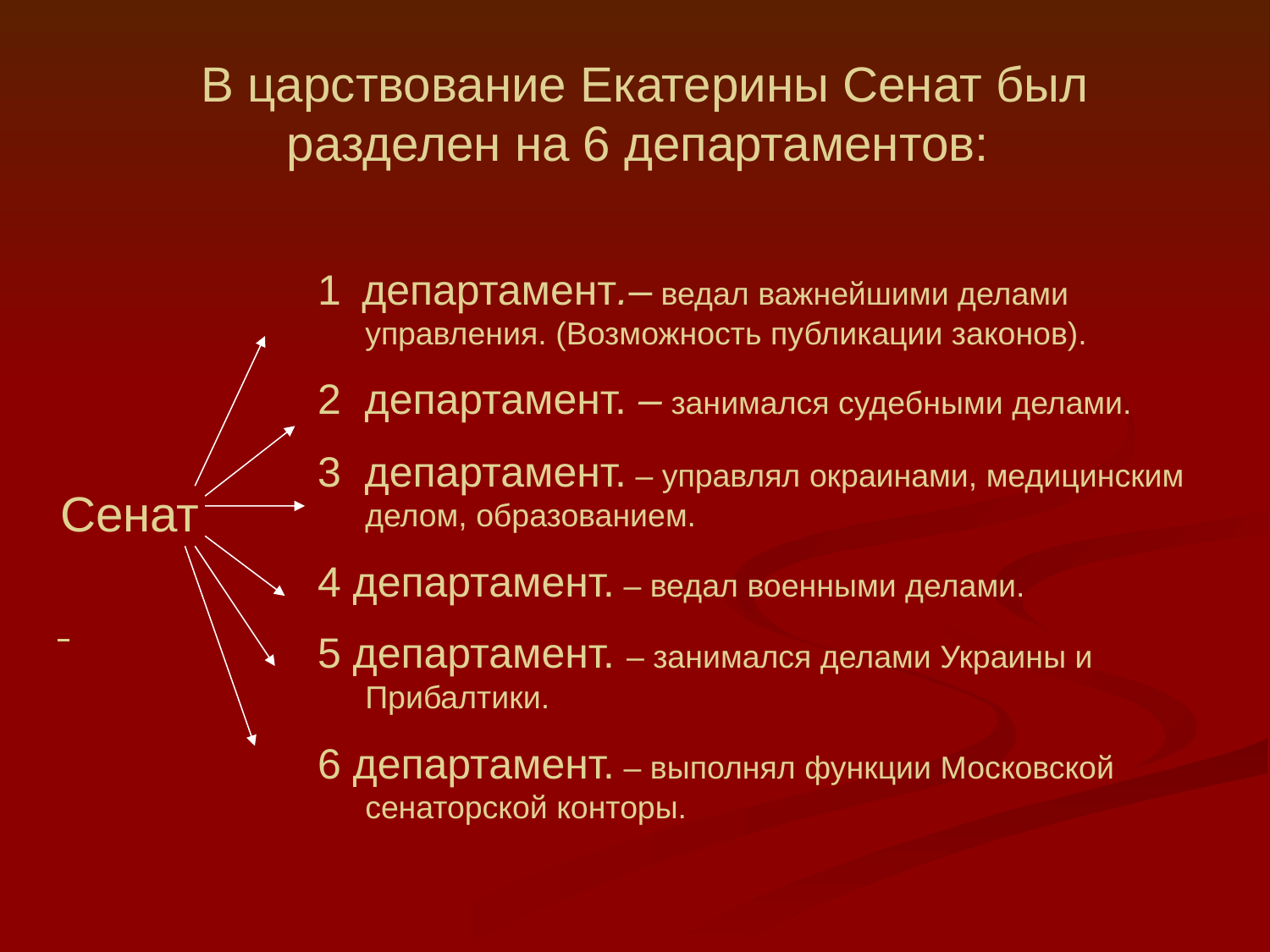

В царствование Екатерины Сенат был разделен на 6 департаментов:
1  департамент.– ведал важнейшими делами управления. (Возможность публикации законов).
2  департамент. – занимался судебными делами.
3  департамент. – управлял окраинами, медицинским делом, образованием.
4 департамент. – ведал военными делами.
5 департамент. – занимался делами Украины и Прибалтики.
6 департамент. – выполнял функции Московской сенаторской конторы.

Сенат